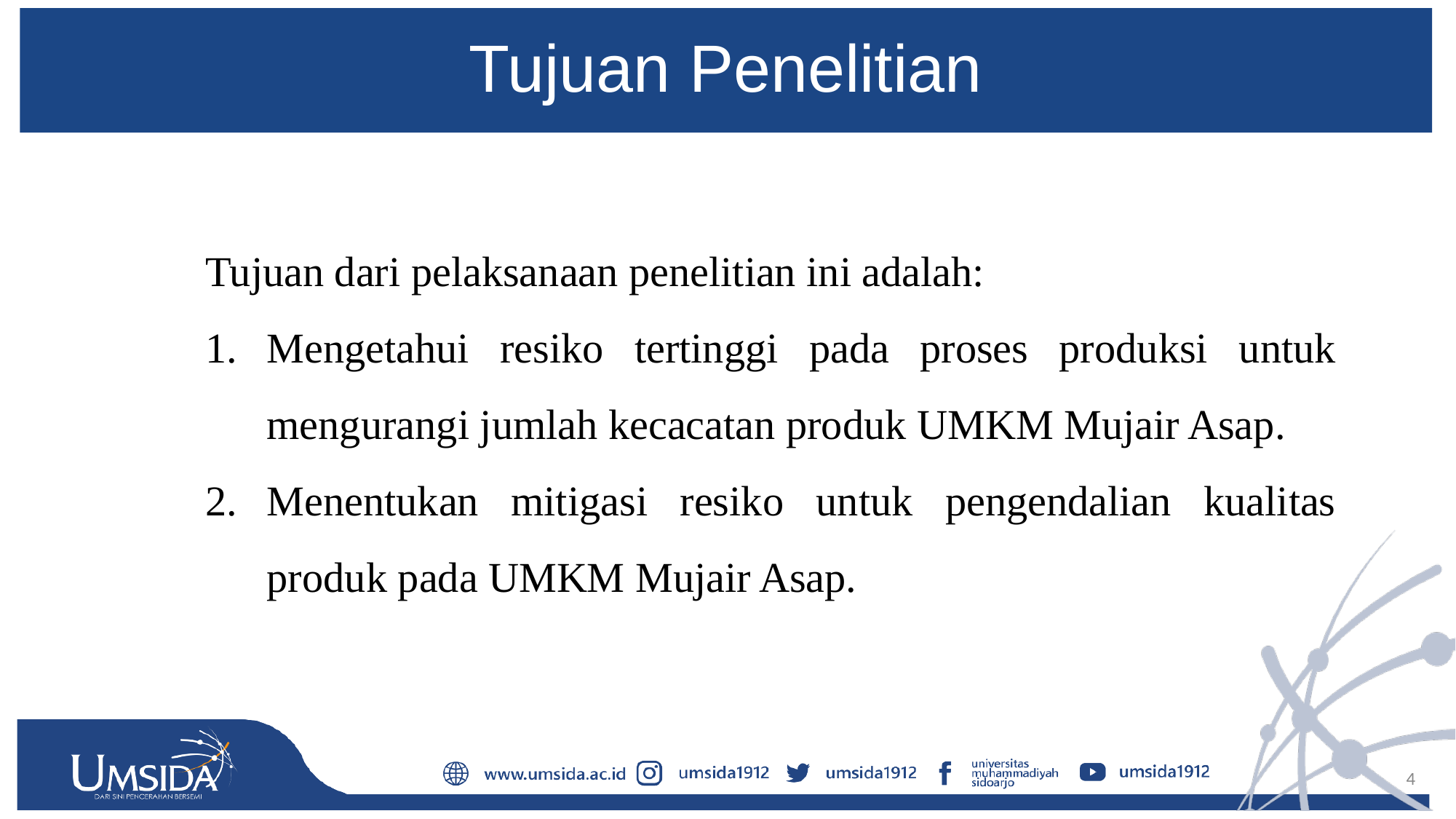

# Tujuan Penelitian
Tujuan dari pelaksanaan penelitian ini adalah:
Mengetahui resiko tertinggi pada proses produksi untuk mengurangi jumlah kecacatan produk UMKM Mujair Asap.
Menentukan mitigasi resiko untuk pengendalian kualitas produk pada UMKM Mujair Asap.